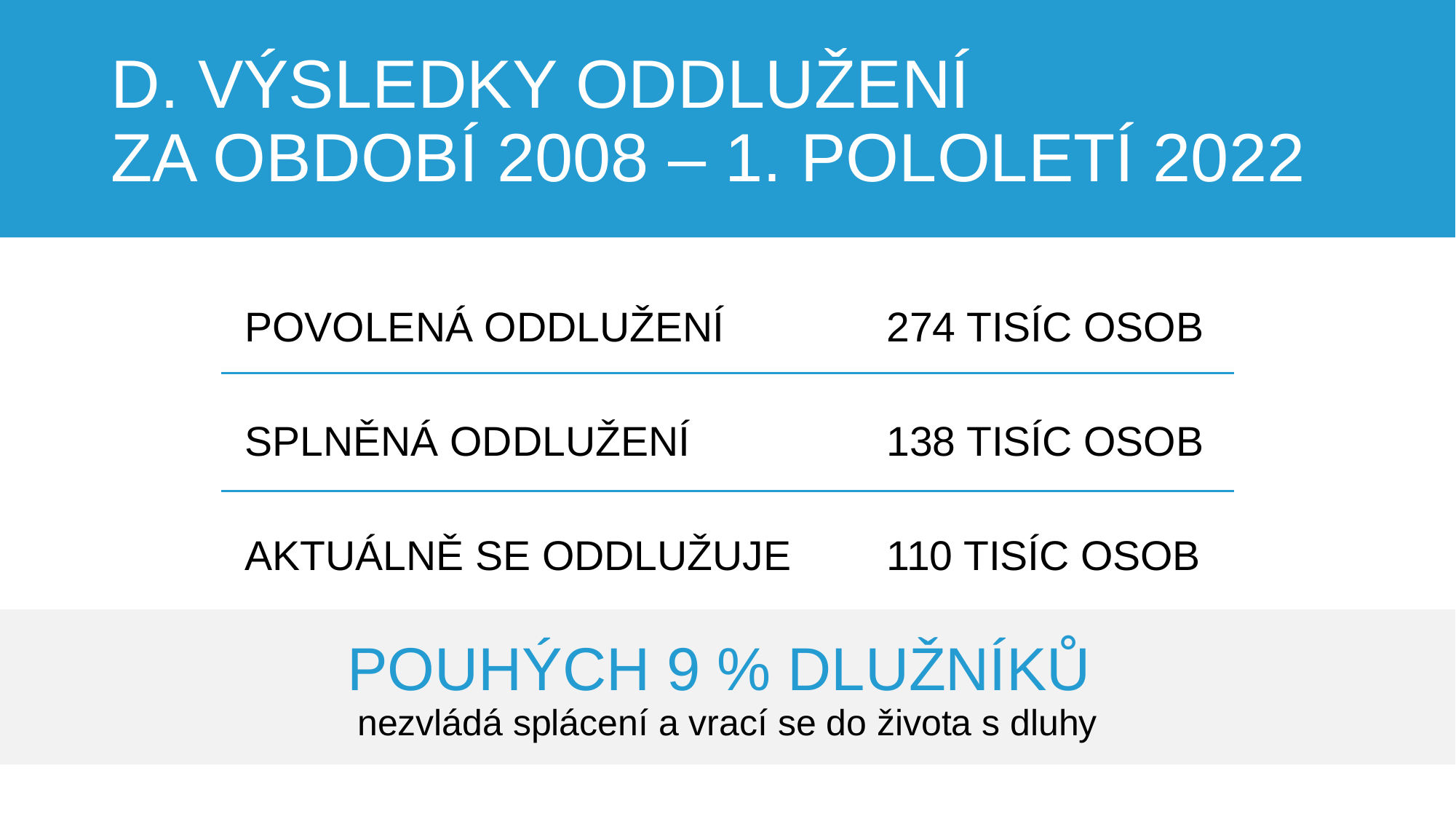

# D. VÝSLEDKY ODDLUŽENÍ ZA OBDOBÍ 2008 – 1. POLOLETÍ 2022
POVOLENÁ ODDLUŽENÍ		274 TISÍC OSOB
SPLNĚNÁ ODDLUŽENÍ		138 TISÍC OSOB
AKTUÁLNĚ SE ODDLUŽUJE	110 TISÍC OSOB

POUHÝCH 9 % DLUŽNÍKŮ
nezvládá splácení a vrací se do života s dluhy